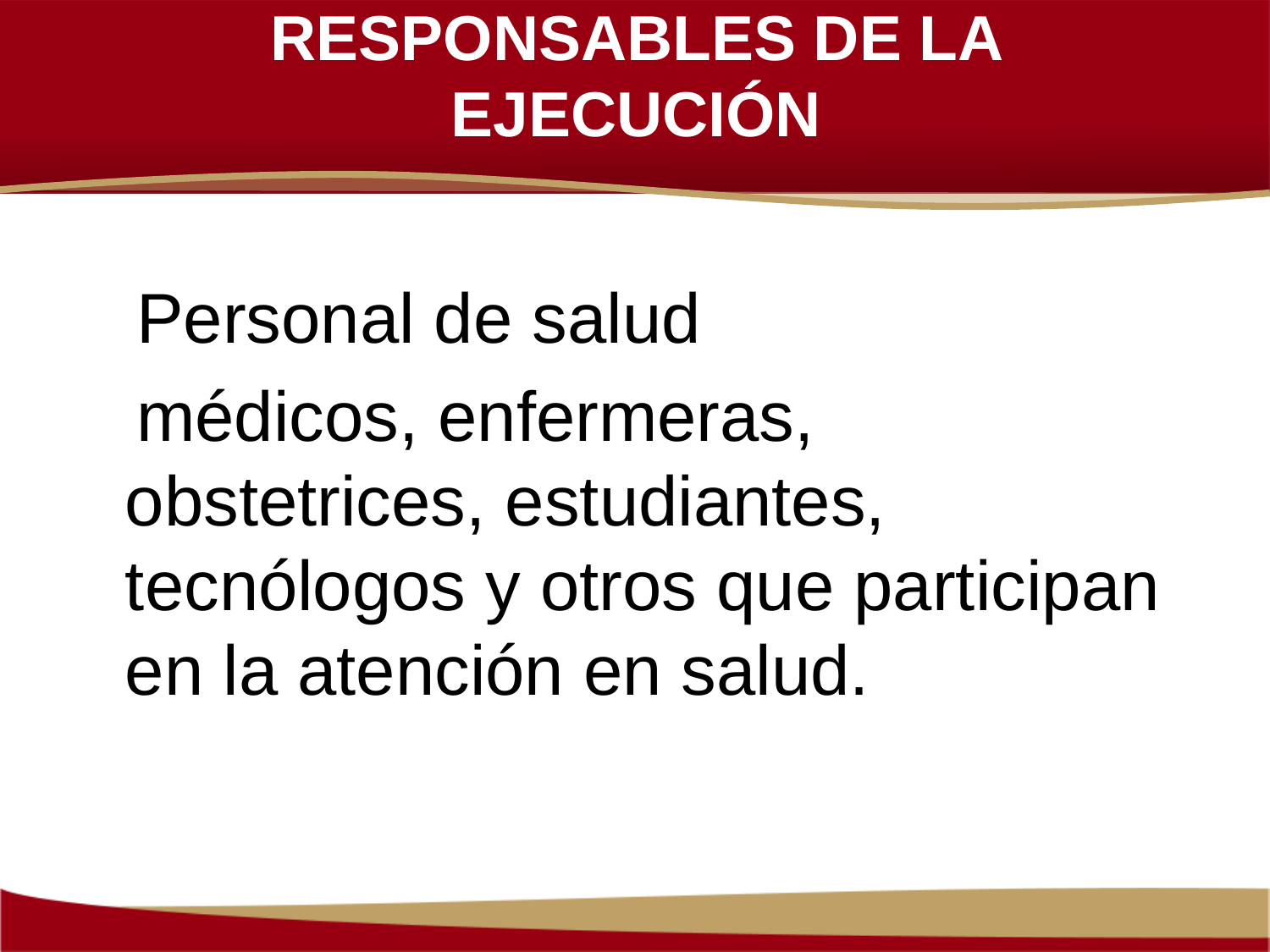

# RESPONSABLES DE LA EJECUCIÓN
   Personal de salud
   médicos, enfermeras, obstetrices, estudiantes,  tecnólogos y otros que participan en la atención en salud.